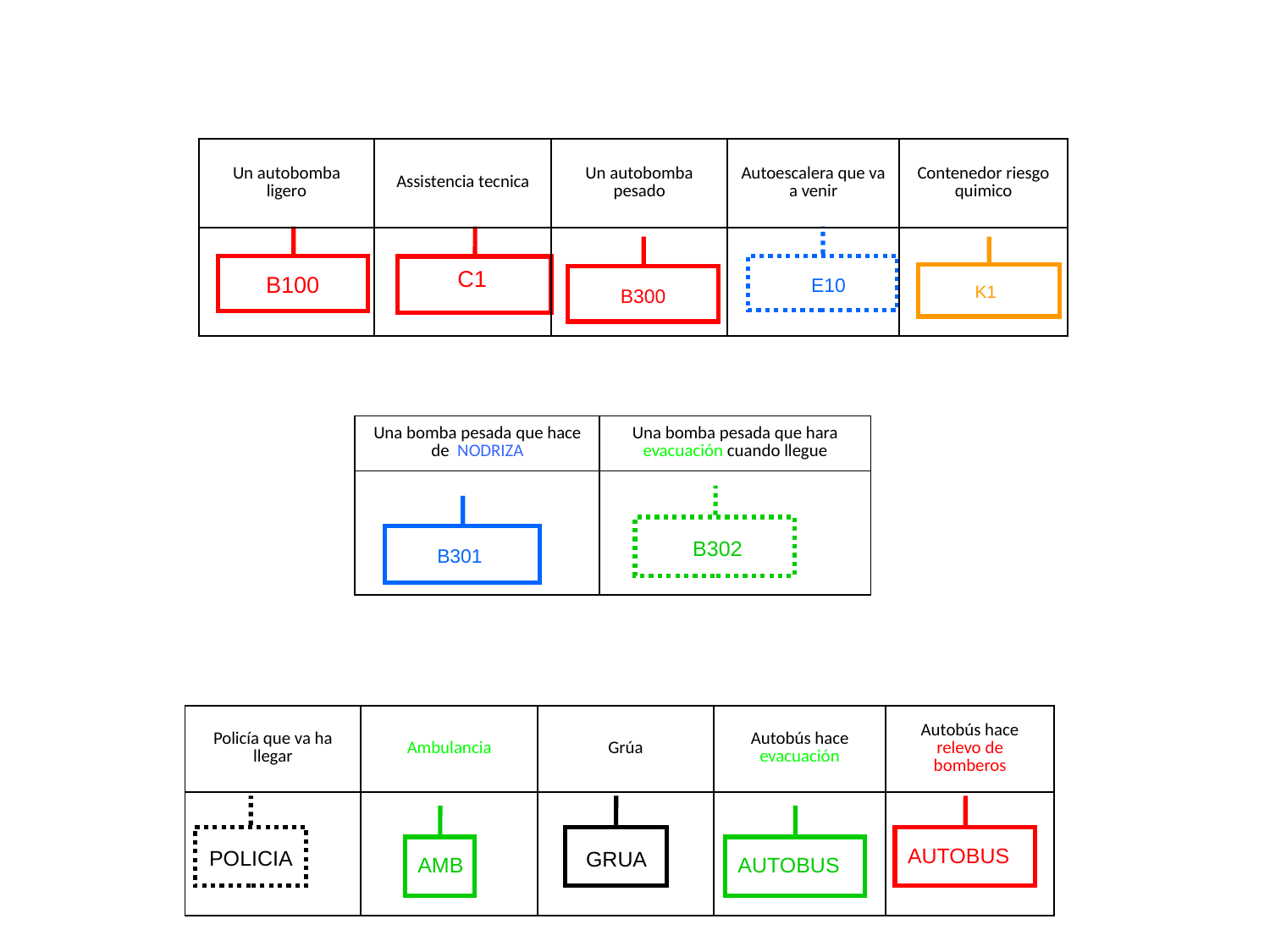

| Un autobomba ligero | Assistencia tecnica | Un autobomba pesado | Autoescalera que va a venir | Contenedor riesgo quimico |
| --- | --- | --- | --- | --- |
|  |  |  |  |  |

B100

C1

E10
K1
B300
| Una bomba pesada que hace de NODRIZA | Una bomba pesada que hara evacuación cuando llegue |
| --- | --- |
|  |  |

B302
B301

| Policía que va ha llegar | Ambulancia | Grúa | Autobús hace evacuación | Autobús hace relevo de bomberos |
| --- | --- | --- | --- | --- |
|  |  |  |  |  |

POLICIA

GRUA

AUTOBUS

AMB

AUTOBUS